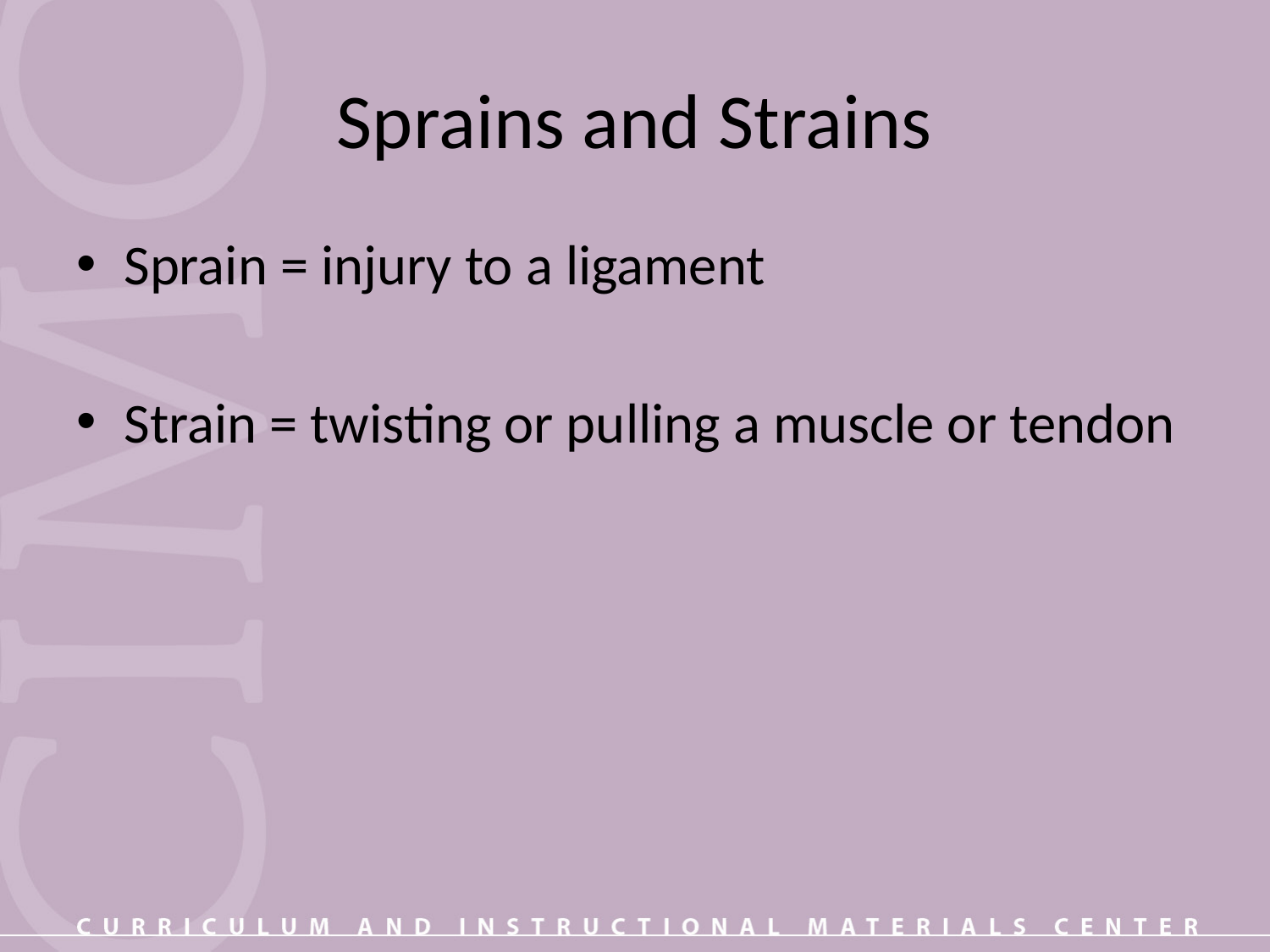

# Sprains and Strains
Sprain = injury to a ligament

Strain = twisting or pulling a muscle or tendon